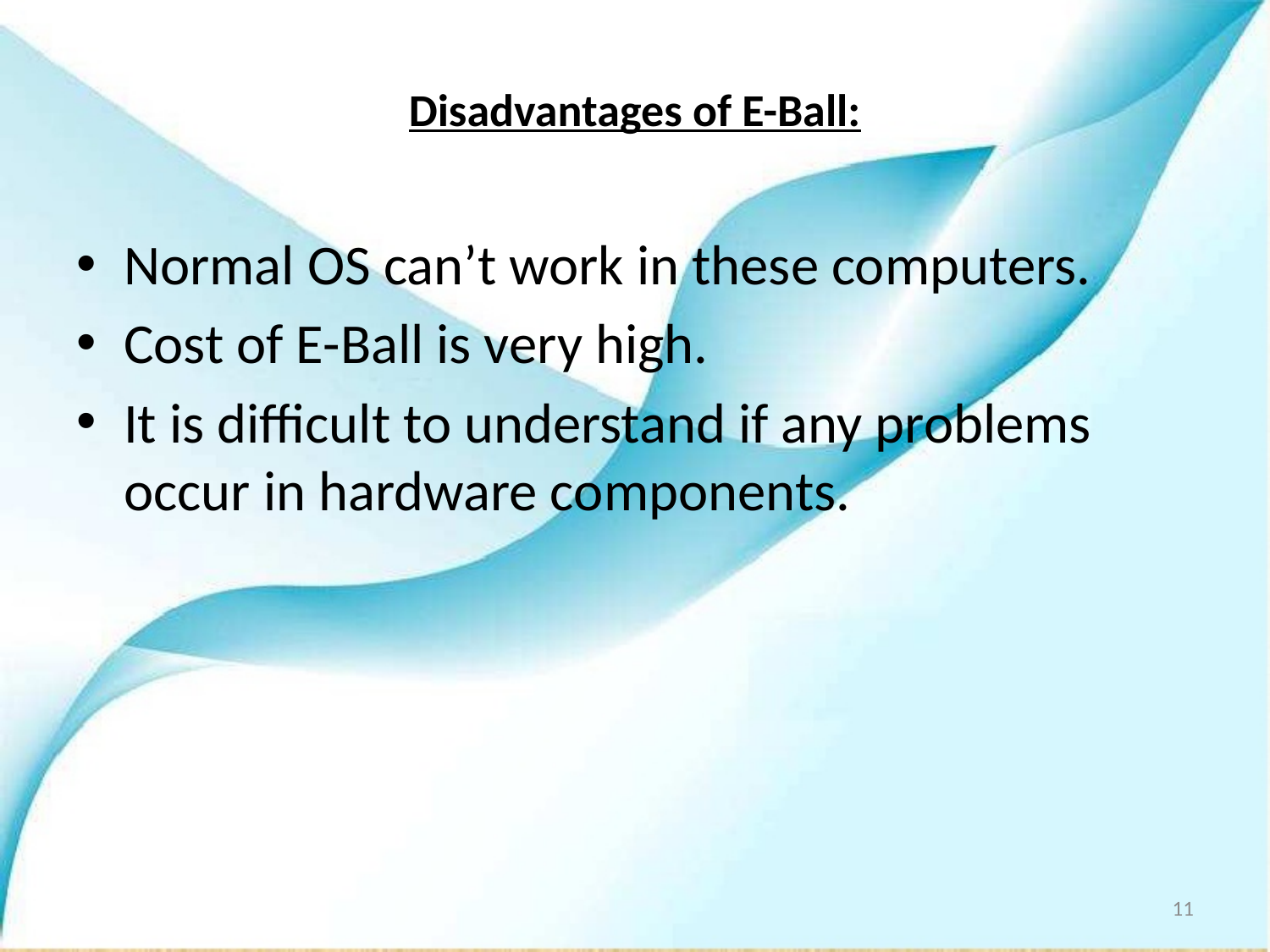

# Disadvantages of E-Ball:
Normal OS can’t work in these computers.
Cost of E-Ball is very high.
It is difficult to understand if any problems occur in hardware components.
11